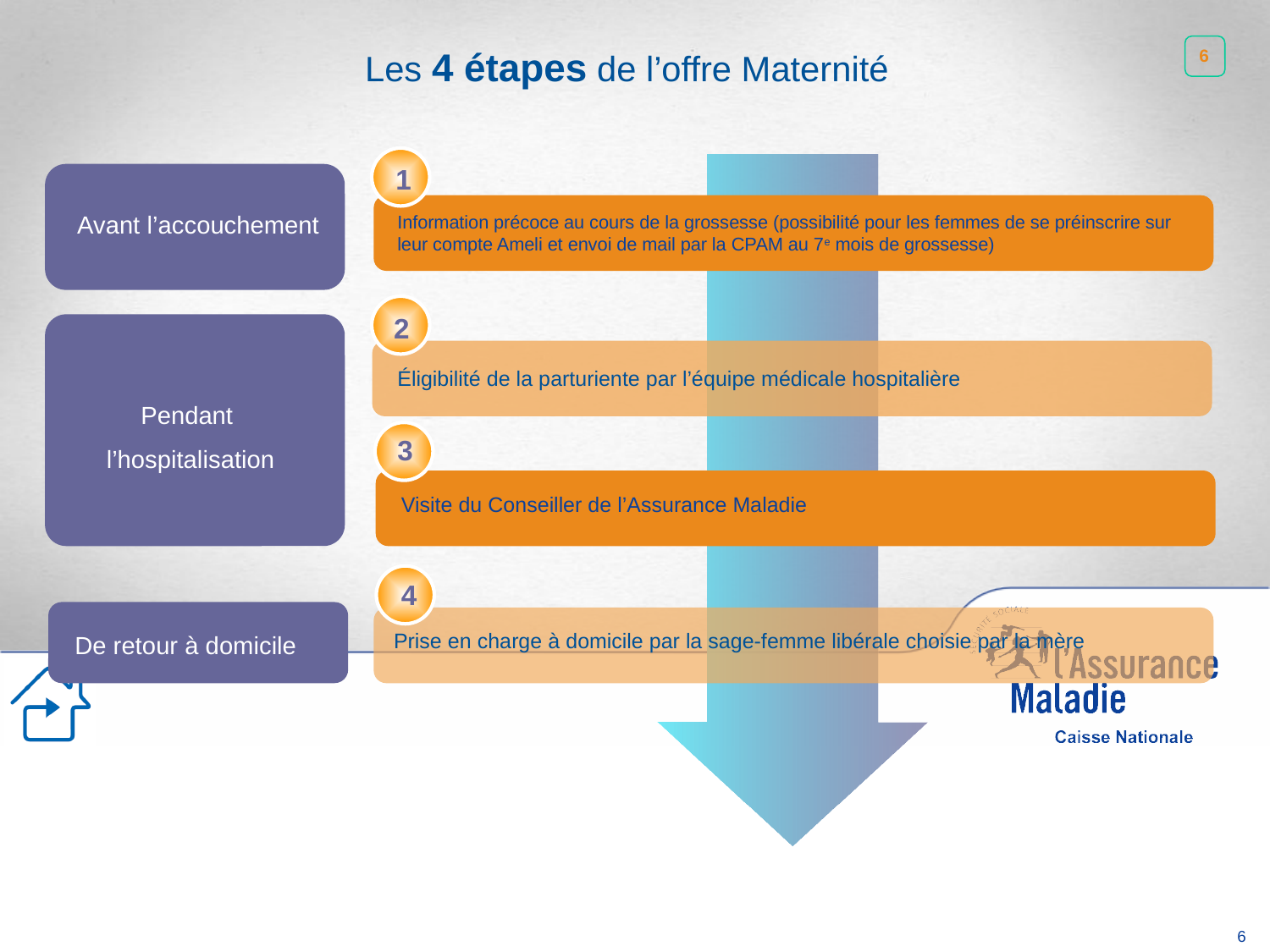

Les 4 étapes de l’offre Maternité

6

1

Avant l’accouchement
Information précoce au cours de la grossesse (possibilité pour les femmes de se préinscrire sur leur compte Ameli et envoi de mail par la CPAM au 7e mois de grossesse)

2

Éligibilité de la parturiente par l’équipe médicale hospitalière
Pendant
l’hospitalisation

3

Visite du Conseiller de l’Assurance Maladie

4

Prise en charge à domicile par la sage-femme libérale choisie par la mère
De retour à domicile
6